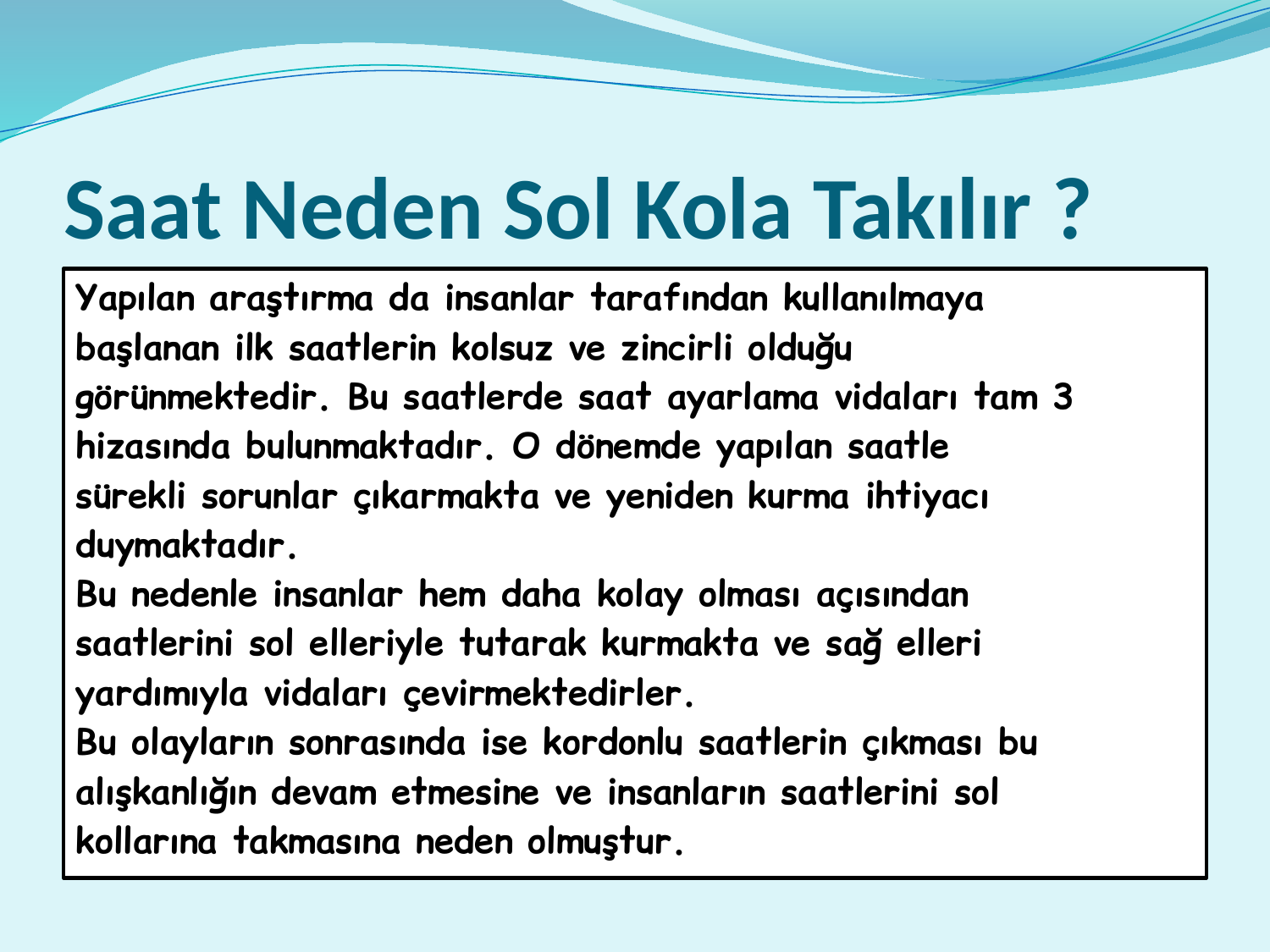

# Saat Neden Sol Kola Takılır ?
Yapılan araştırma da insanlar tarafından kullanılmaya
başlanan ilk saatlerin kolsuz ve zincirli olduğu
görünmektedir. Bu saatlerde saat ayarlama vidaları tam 3
hizasında bulunmaktadır. O dönemde yapılan saatle
sürekli sorunlar çıkarmakta ve yeniden kurma ihtiyacı
duymaktadır.
Bu nedenle insanlar hem daha kolay olması açısından
saatlerini sol elleriyle tutarak kurmakta ve sağ elleri
yardımıyla vidaları çevirmektedirler.
Bu olayların sonrasında ise kordonlu saatlerin çıkması bu
alışkanlığın devam etmesine ve insanların saatlerini sol
kollarına takmasına neden olmuştur.